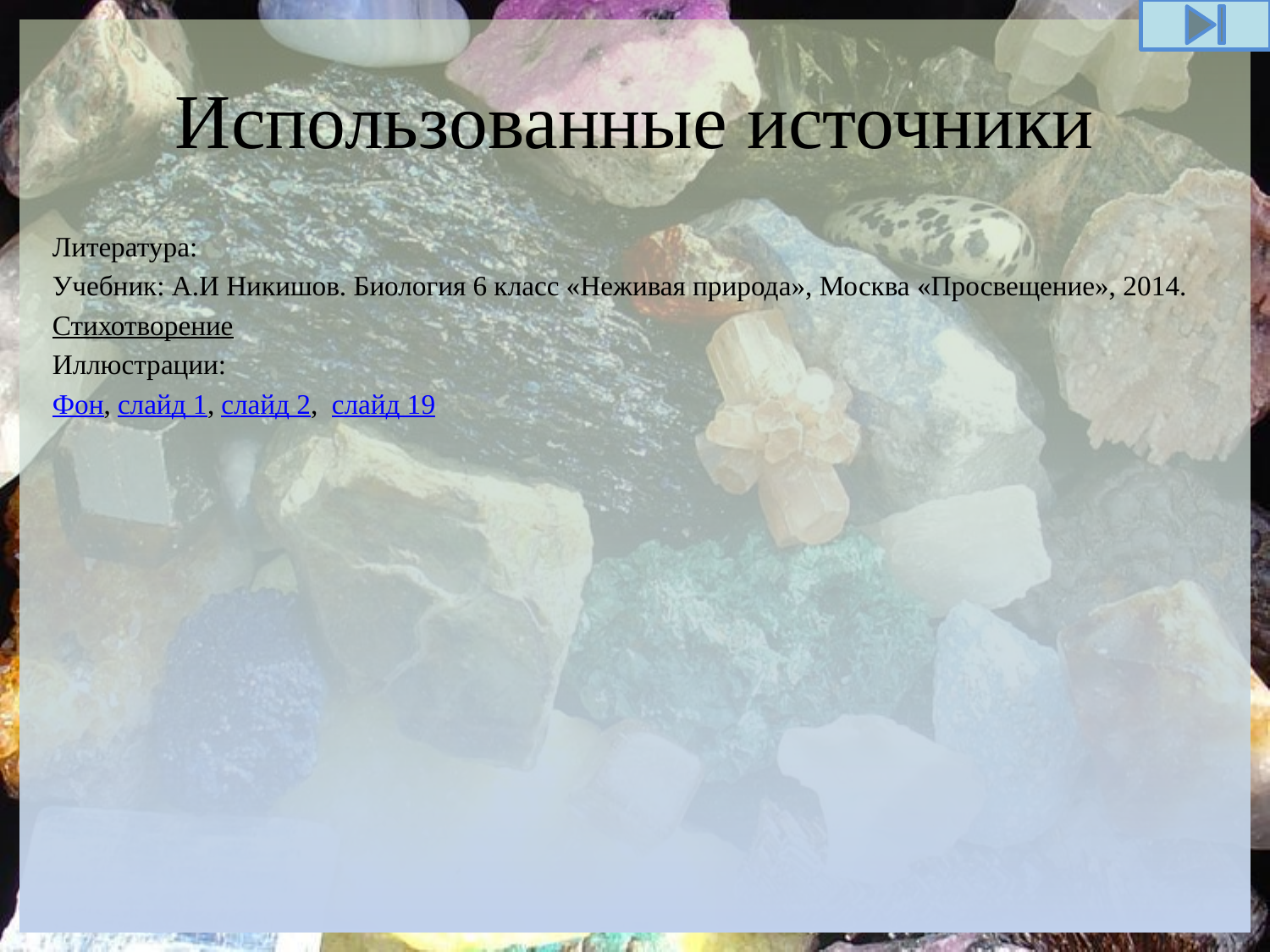

# Использованные источники
Литература:
Учебник: А.И Никишов. Биология 6 класс «Неживая природа», Москва «Просвещение», 2014.
Стихотворение
Иллюстрации:
Фон, слайд 1, слайд 2,  слайд 19